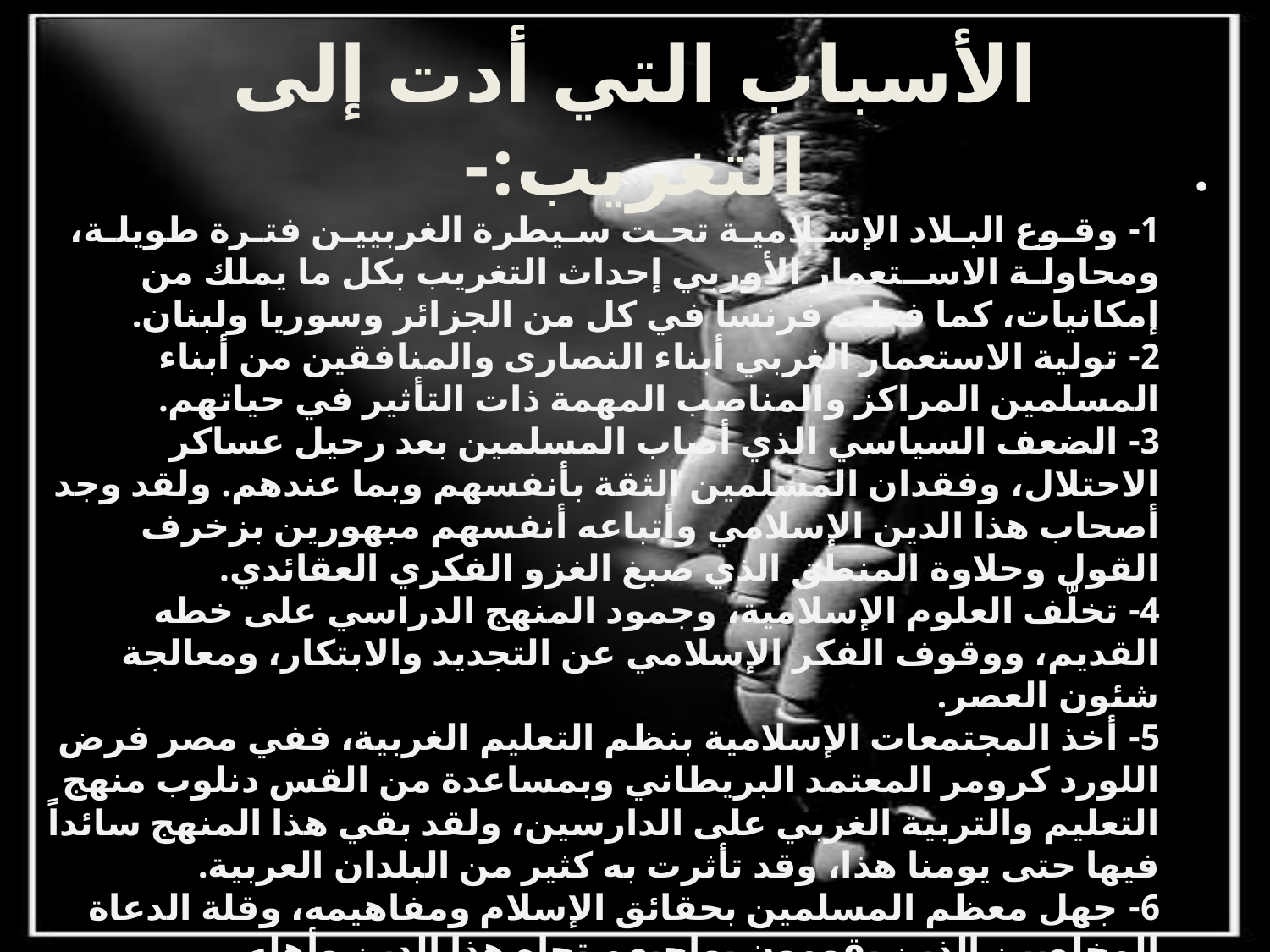

# الأسباب التي أدت إلى التغريب:-
1- وقـوع البـلاد الإسـلاميـة تحـت سـيطرة الغربييـن فتـرة طويلـة، ومحاولـة الاســتعمار الأوربي إحداث التغريب بكل ما يملك من إمكانيات، كما فعلت فرنسا في كل من الجزائر وسوريا ولبنان.
2- تولية الاستعمار الغربي أبناء النصارى والمنافقين من أبناء المسلمين المراكز والمناصب المهمة ذات التأثير في حياتهم.
3- الضعف السياسي الذي أصاب المسلمين بعد رحيل عساكر الاحتلال، وفقدان المسلمين الثقة بأنفسهم وبما عندهم. ولقد وجد أصحاب هذا الدين الإسلامي وأتباعه أنفسهم مبهورين بزخرف القول وحلاوة المنطق الذي صبغ الغزو الفكري العقائدي.
4- تخلّف العلوم الإسلامية، وجمود المنهج الدراسي على خطه القديم، ووقوف الفكر الإسلامي عن التجديد والابتكار، ومعالجة شئون العصر.
5- أخذ المجتمعات الإسلامية بنظم التعليم الغربية، ففي مصر فرض اللورد كرومر المعتمد البريطاني وبمساعدة من القس دنلوب منهج التعليم والتربية الغربي على الدارسين، ولقد بقي هذا المنهج سائداً فيها حتى يومنا هذا، وقد تأثرت به كثير من البلدان العربية.
6- جهل معظم المسلمين بحقائق الإسلام ومفاهيمه، وقلة الدعاة المخلصين الذين يقومون بواجبهم تجاه هذا الدين وأهله.